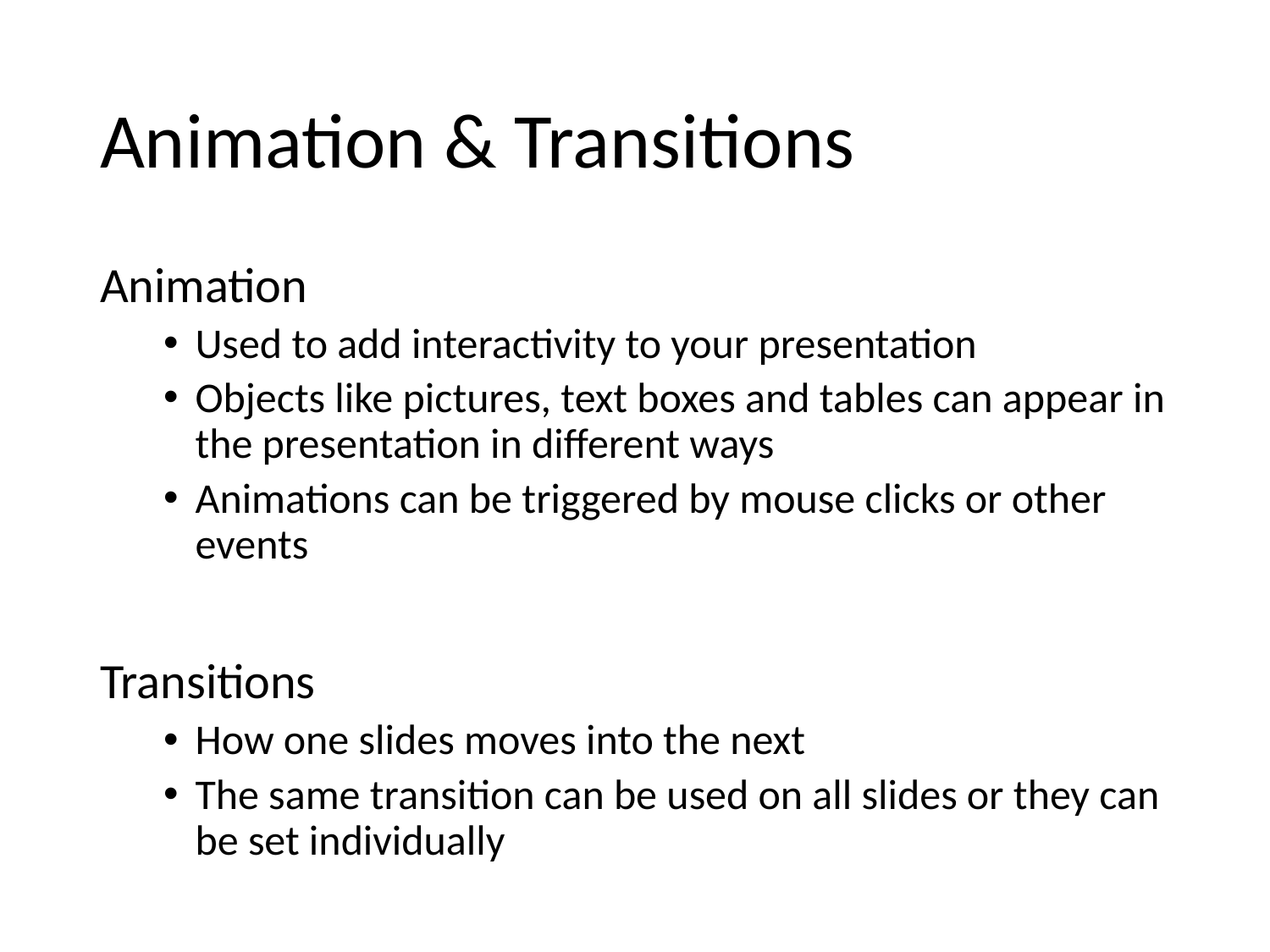

# Animation & Transitions
Animation
Used to add interactivity to your presentation
Objects like pictures, text boxes and tables can appear in the presentation in different ways
Animations can be triggered by mouse clicks or other events

Transitions
How one slides moves into the next
The same transition can be used on all slides or they can be set individually